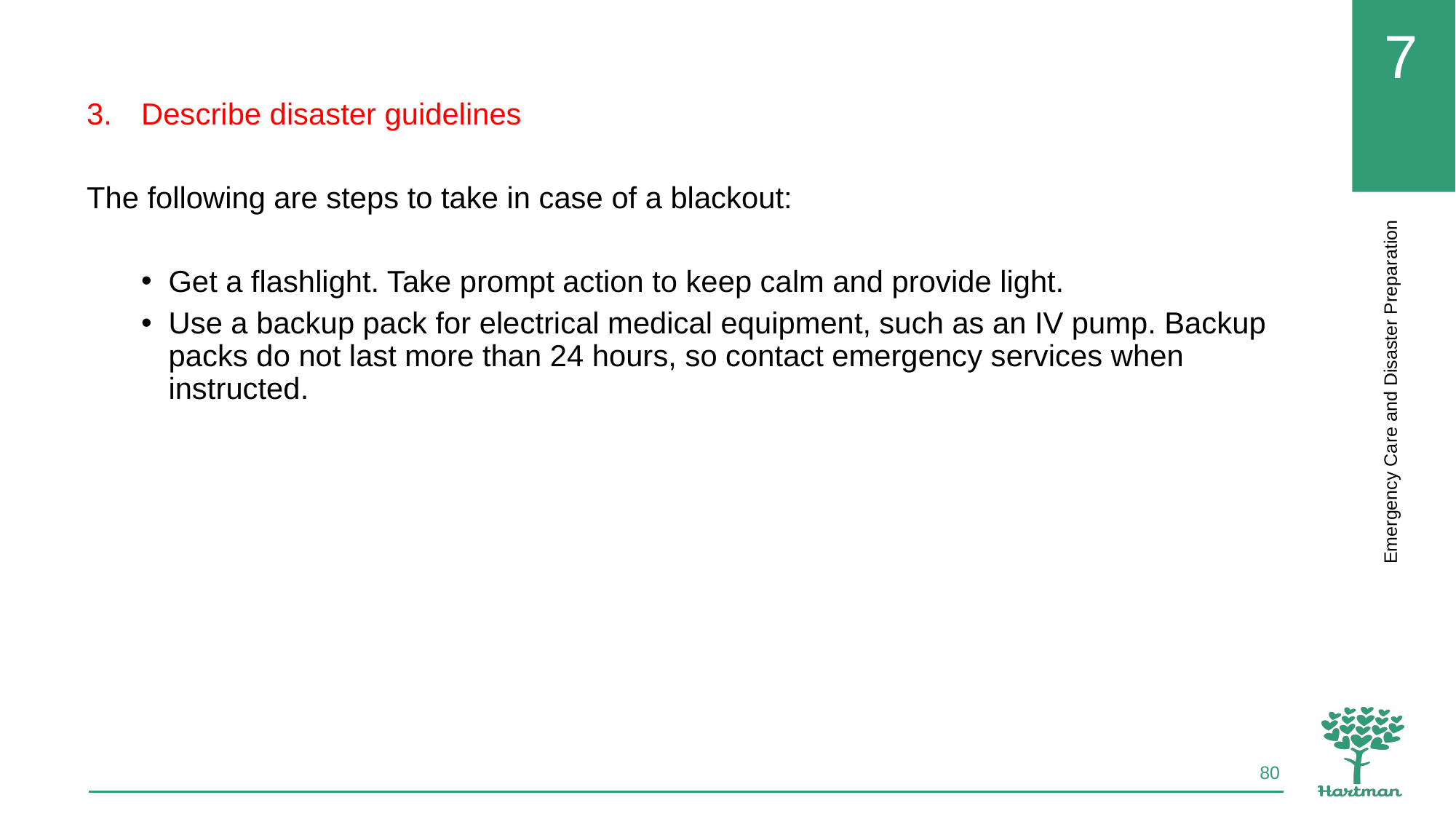

Describe disaster guidelines

The following are steps to take in case of a blackout:

Get a flashlight. Take prompt action to keep calm and provide light.
Use a backup pack for electrical medical equipment, such as an IV pump. Backup packs do not last more than 24 hours, so contact emergency services when instructed.

80